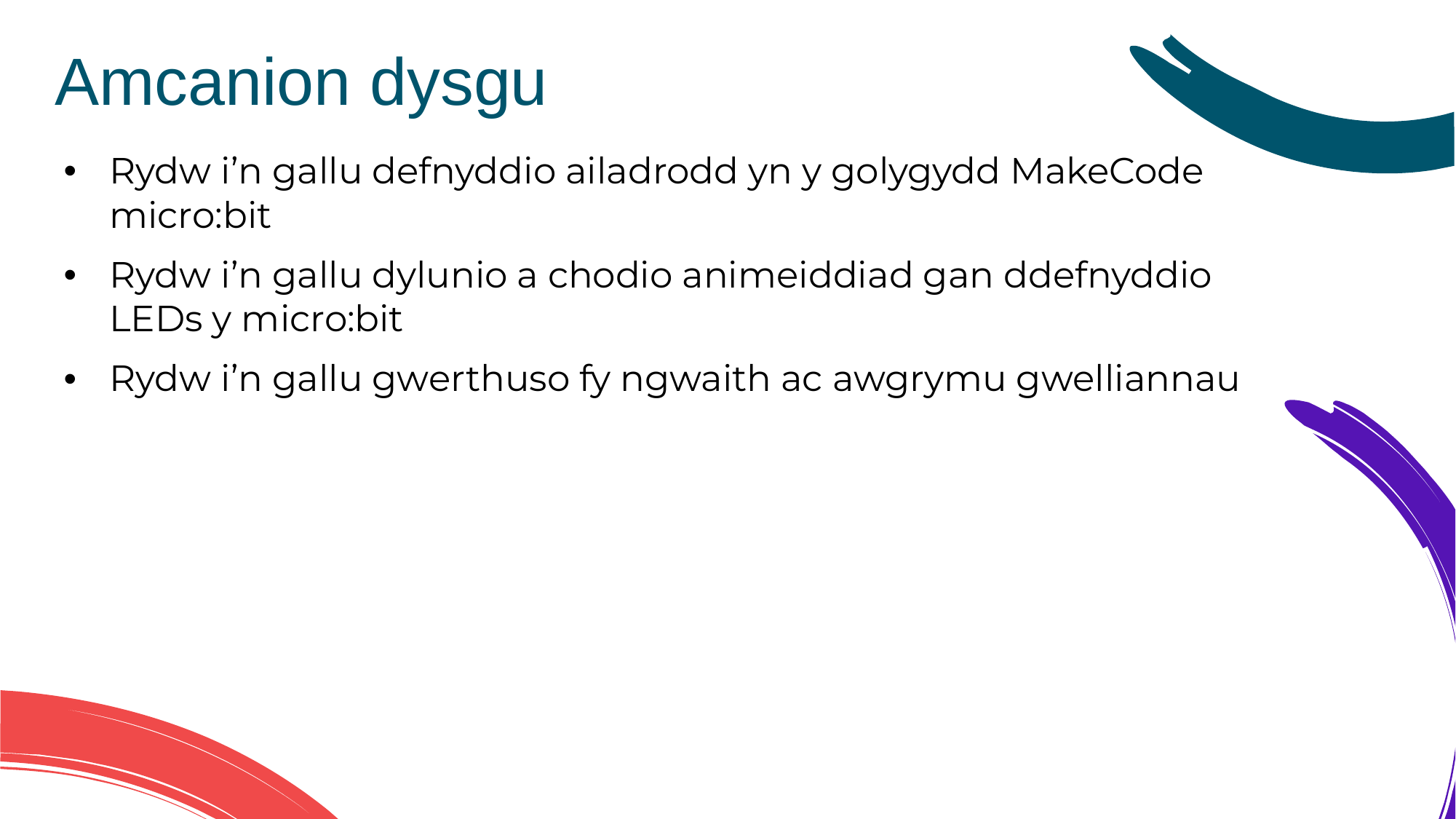

# Amcanion dysgu
Rydw i’n gallu defnyddio ailadrodd yn y golygydd MakeCode micro:bit
Rydw i’n gallu dylunio a chodio animeiddiad gan ddefnyddio LEDs y micro:bit
Rydw i’n gallu gwerthuso fy ngwaith ac awgrymu gwelliannau